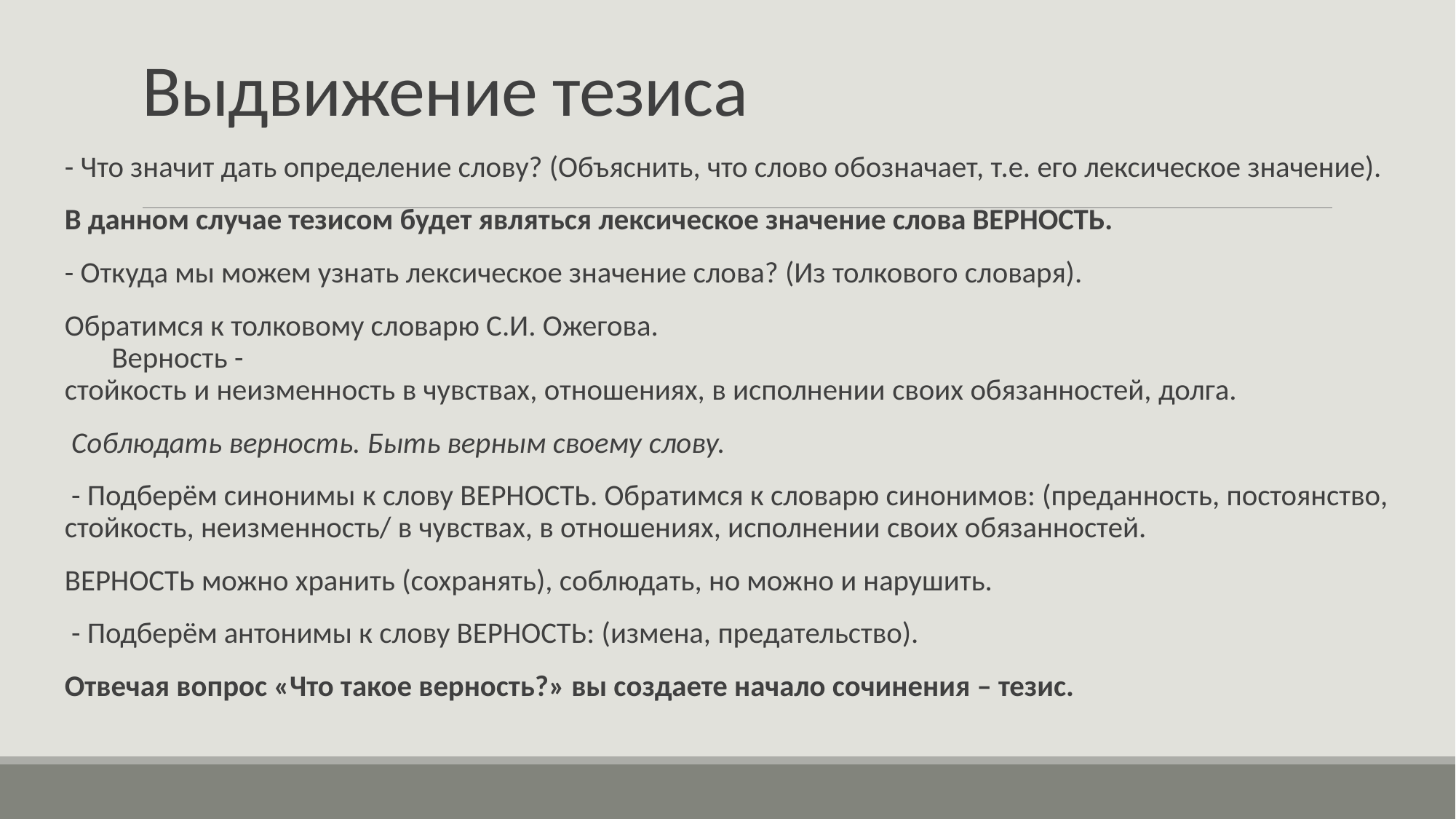

# Выдвижение тезиса
- Что значит дать определение слову? (Объяснить, что слово обозначает, т.е. его лексическое значение).
В данном случае тезисом будет являться лексическое значение слова ВЕРНОСТЬ.
- Откуда мы можем узнать лексическое значение слова? (Из толкового словаря).
Обратимся к толковому словарю С.И. Ожегова.                                                                                                                       Верность - стойкость и неизменность в чувствах, отношениях, в исполнении своих обязанностей, долга.
 Соблюдать верность. Быть верным своему слову.
 - Подберём синонимы к слову ВЕРНОСТЬ. Обратимся к словарю синонимов: (преданность, постоянство, стойкость, неизменность/ в чувствах, в отношениях, исполнении своих обязанностей.
ВЕРНОСТЬ можно хранить (сохранять), соблюдать, но можно и нарушить.
 - Подберём антонимы к слову ВЕРНОСТЬ: (измена, предательство).
Отвечая вопрос «Что такое верность?» вы создаете начало сочинения – тезис.